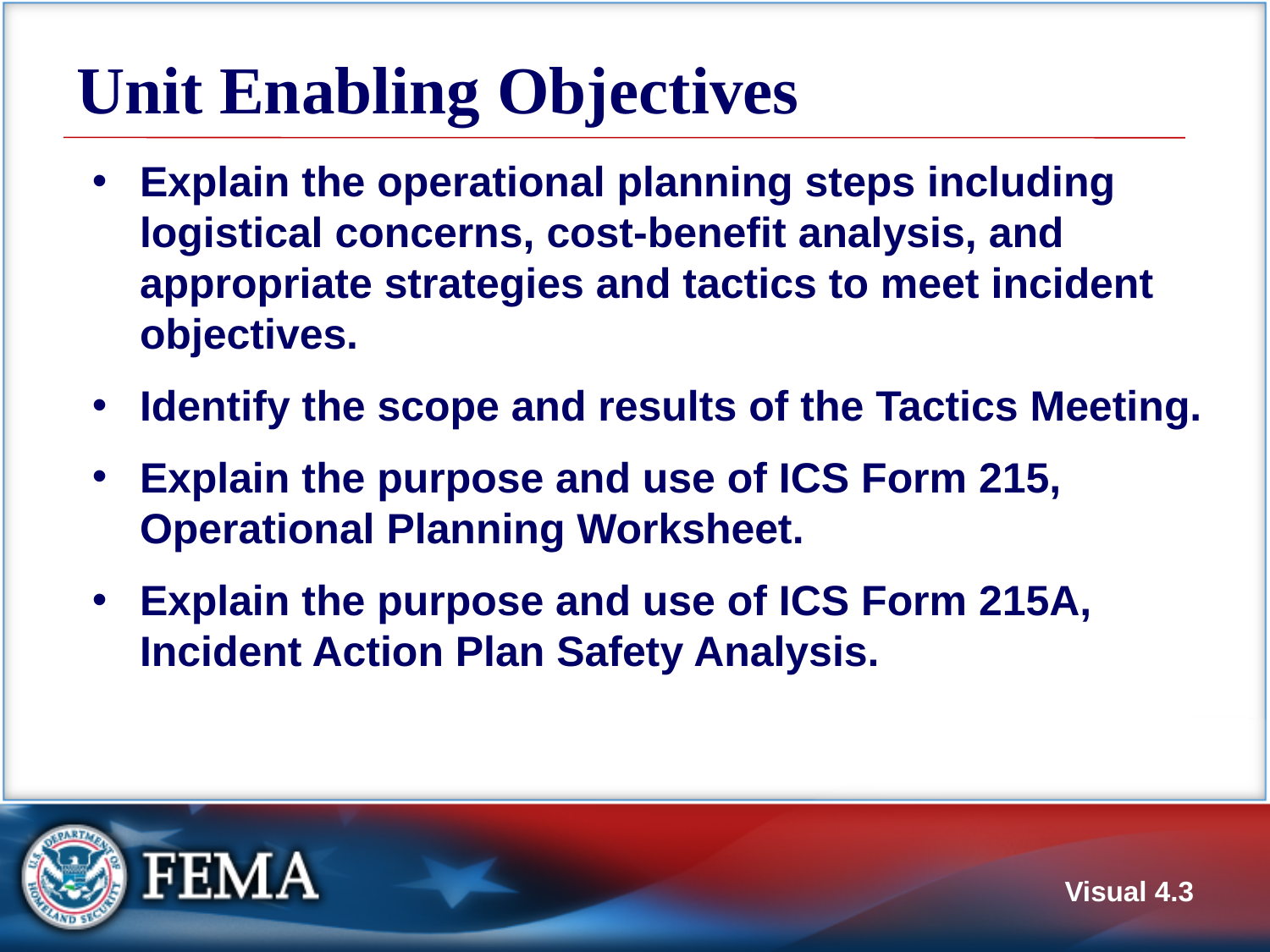

# Unit Enabling Objectives
Explain the operational planning steps including logistical concerns, cost-benefit analysis, and appropriate strategies and tactics to meet incident objectives.
Identify the scope and results of the Tactics Meeting.
Explain the purpose and use of ICS Form 215, Operational Planning Worksheet.
Explain the purpose and use of ICS Form 215A, Incident Action Plan Safety Analysis.
Visual 4.3